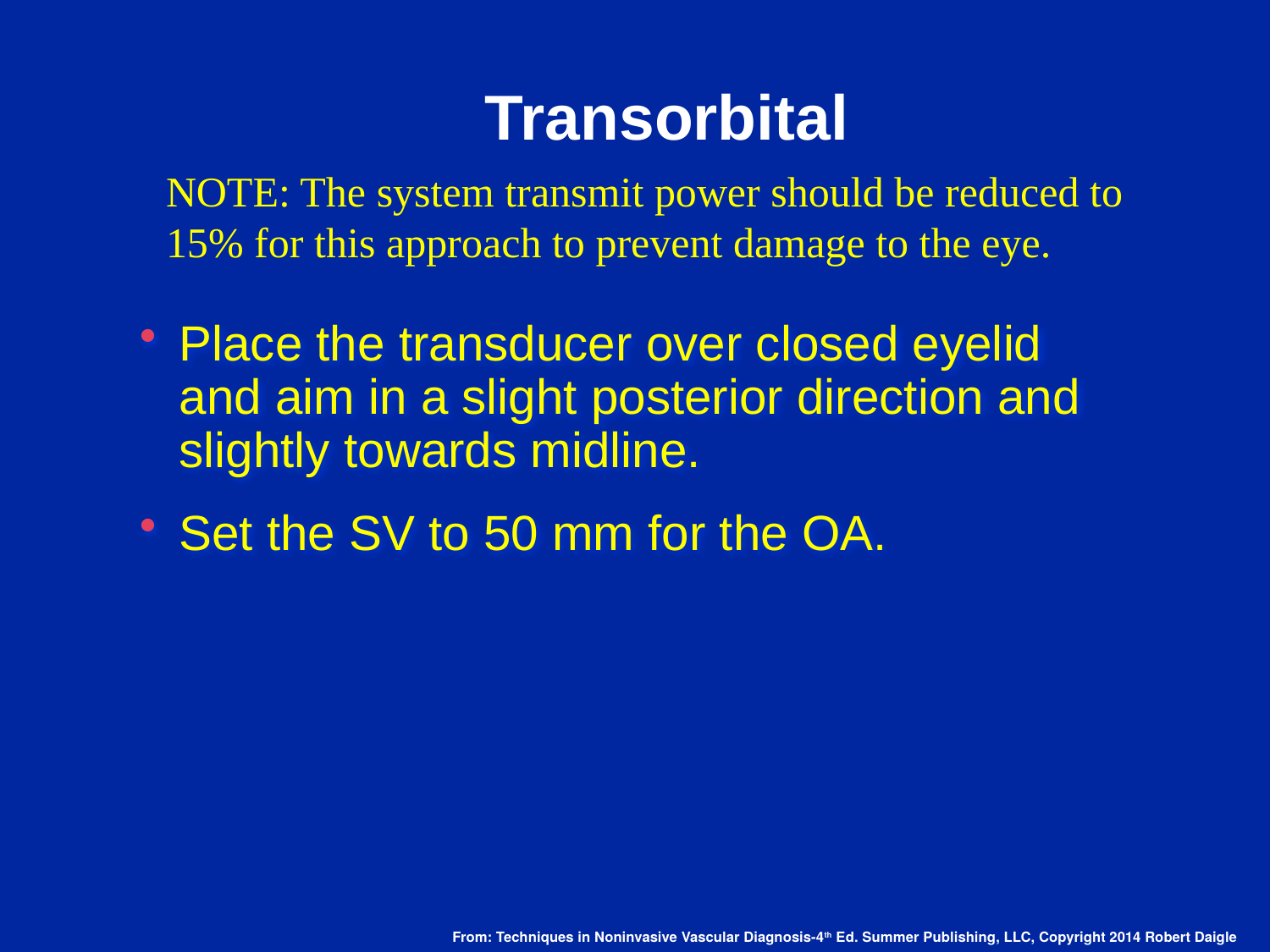

# Transorbital
NOTE: The system transmit power should be reduced to 15% for this approach to prevent damage to the eye.

Place the transducer over closed eyelid and aim in a slight posterior direction and slightly towards midline.
Set the SV to 50 mm for the OA.